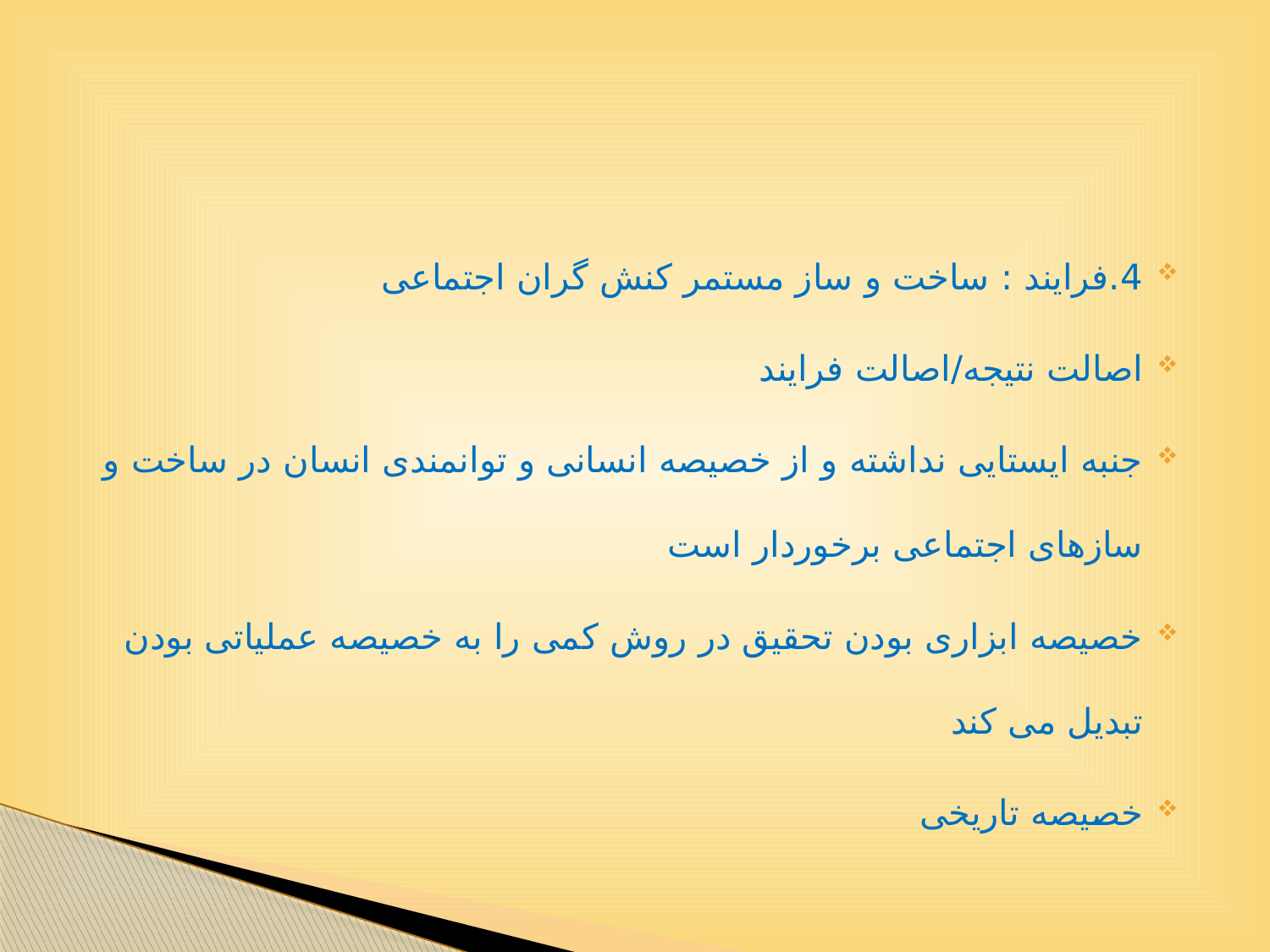

4.فرایند : ساخت و ساز مستمر کنش گران اجتماعی
اصالت نتیجه/اصالت فرایند
جنبه ایستایی نداشته و از خصیصه انسانی و توانمندی انسان در ساخت و سازهای اجتماعی برخوردار است
خصیصه ابزاری بودن تحقیق در روش کمی را به خصیصه عملیاتی بودن تبدیل می کند
خصیصه تاریخی